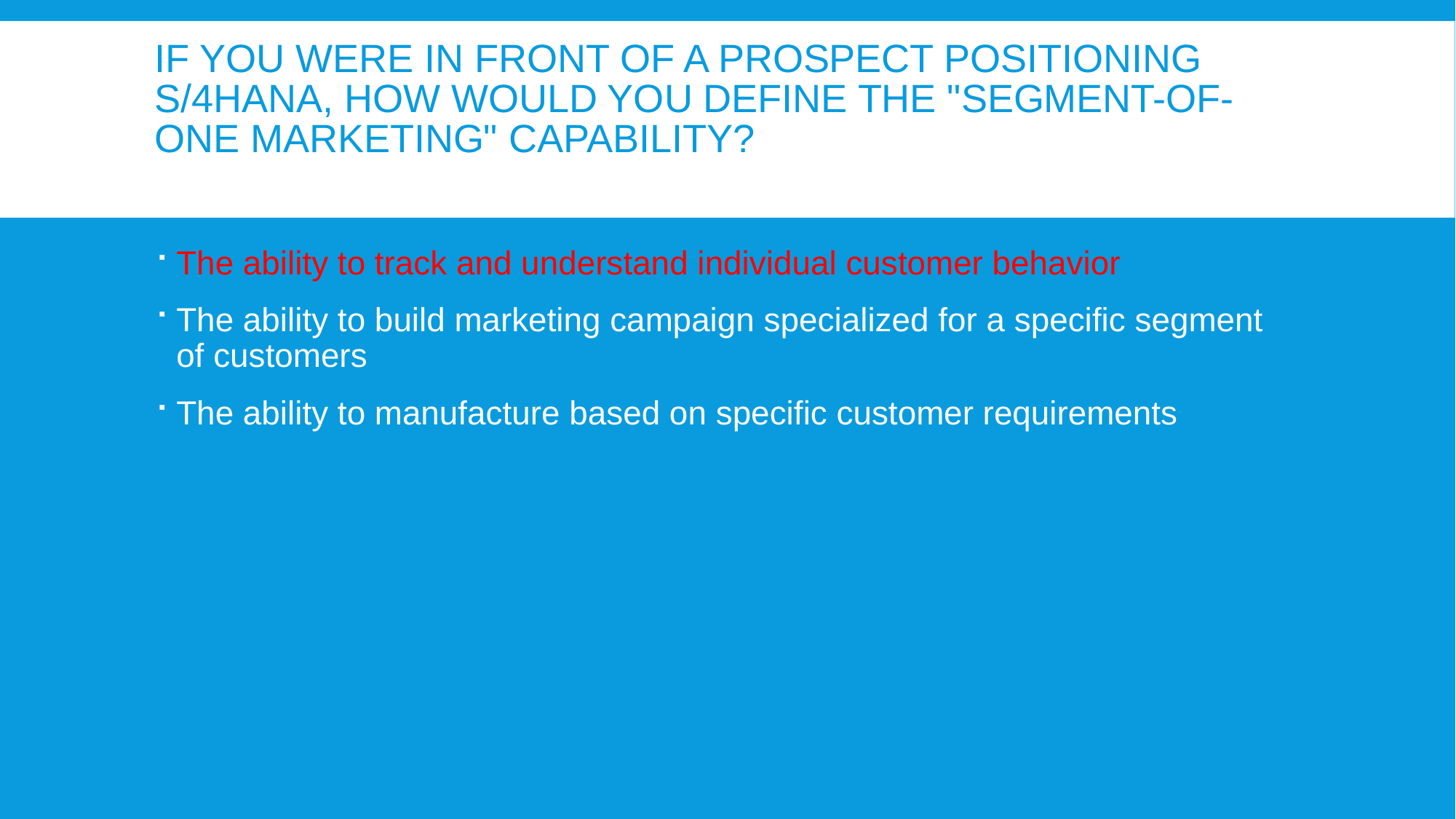

# If you were in front of a prospect positioning S/4HANA, how would you define the "segment-of-one Marketing" capability?
The ability to track and understand individual customer behavior
The ability to build marketing campaign specialized for a specific segment of customers
The ability to manufacture based on specific customer requirements